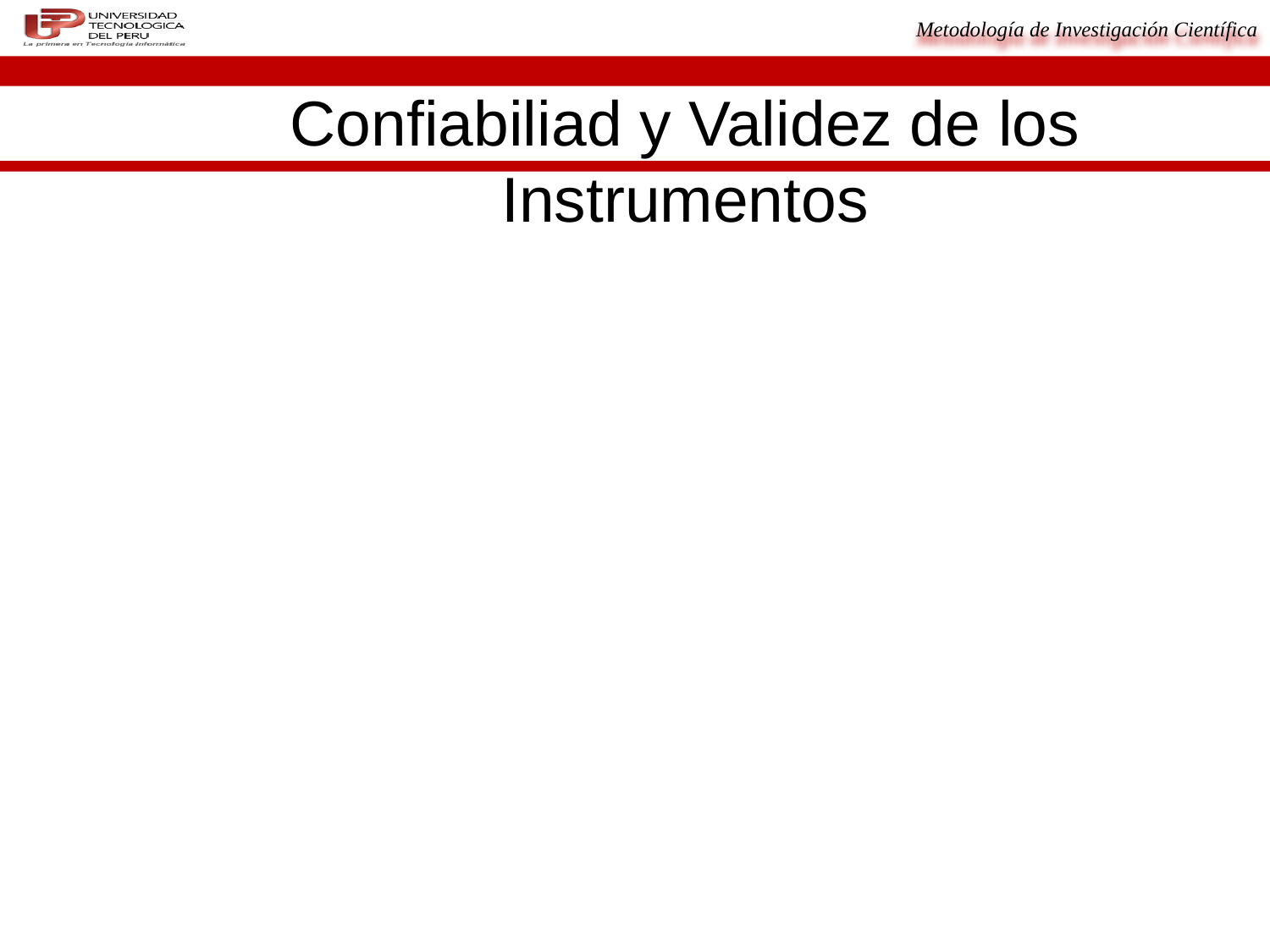

# Confiabiliad y Validez de los Instrumentos
Validez de contenido: grado en que un instrumento refleja un dominio especifico de contenido de lo que se mide
Validez de criterio:   valida un instrumento de medición comparandolo con algún criterio externo que pretende medir lo mismo.
Validez de constructo: debe explicar el modelo teórico empírico que subyace a la variable de interés.